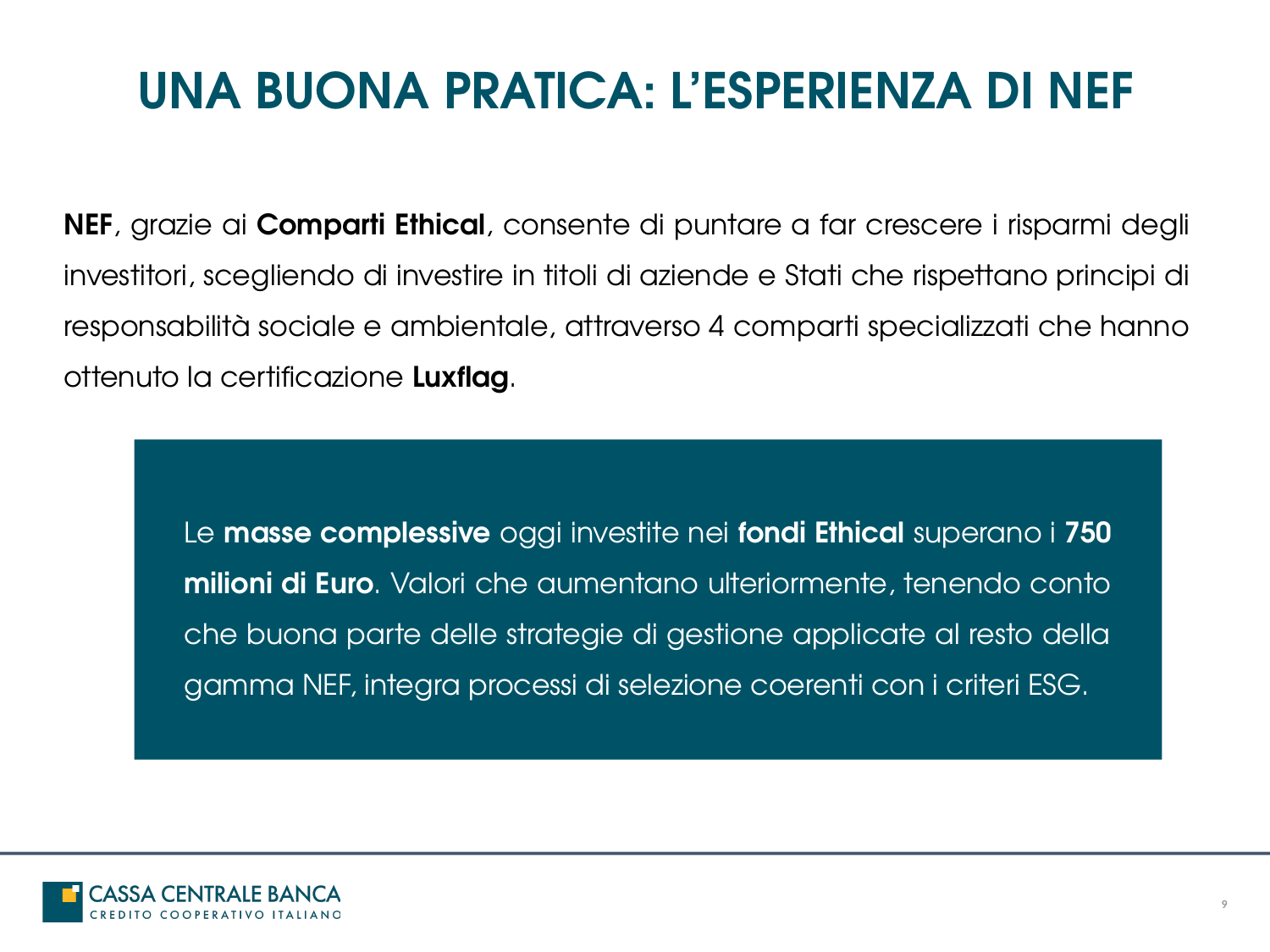

Una buona pratica: L’ESPERIENZA DI NEF
NEF, grazie ai Comparti Ethical, consente di puntare a far crescere i risparmi degli investitori, scegliendo di investire in titoli di aziende e Stati che rispettano principi di responsabilità sociale e ambientale, attraverso 4 comparti specializzati che hanno ottenuto la certificazione Luxflag.

Le masse complessive oggi investite nei fondi Ethical superano i 750 milioni di Euro. Valori che aumentano ulteriormente, tenendo conto che buona parte delle strategie di gestione applicate al resto della gamma NEF, integra processi di selezione coerenti con i criteri ESG.